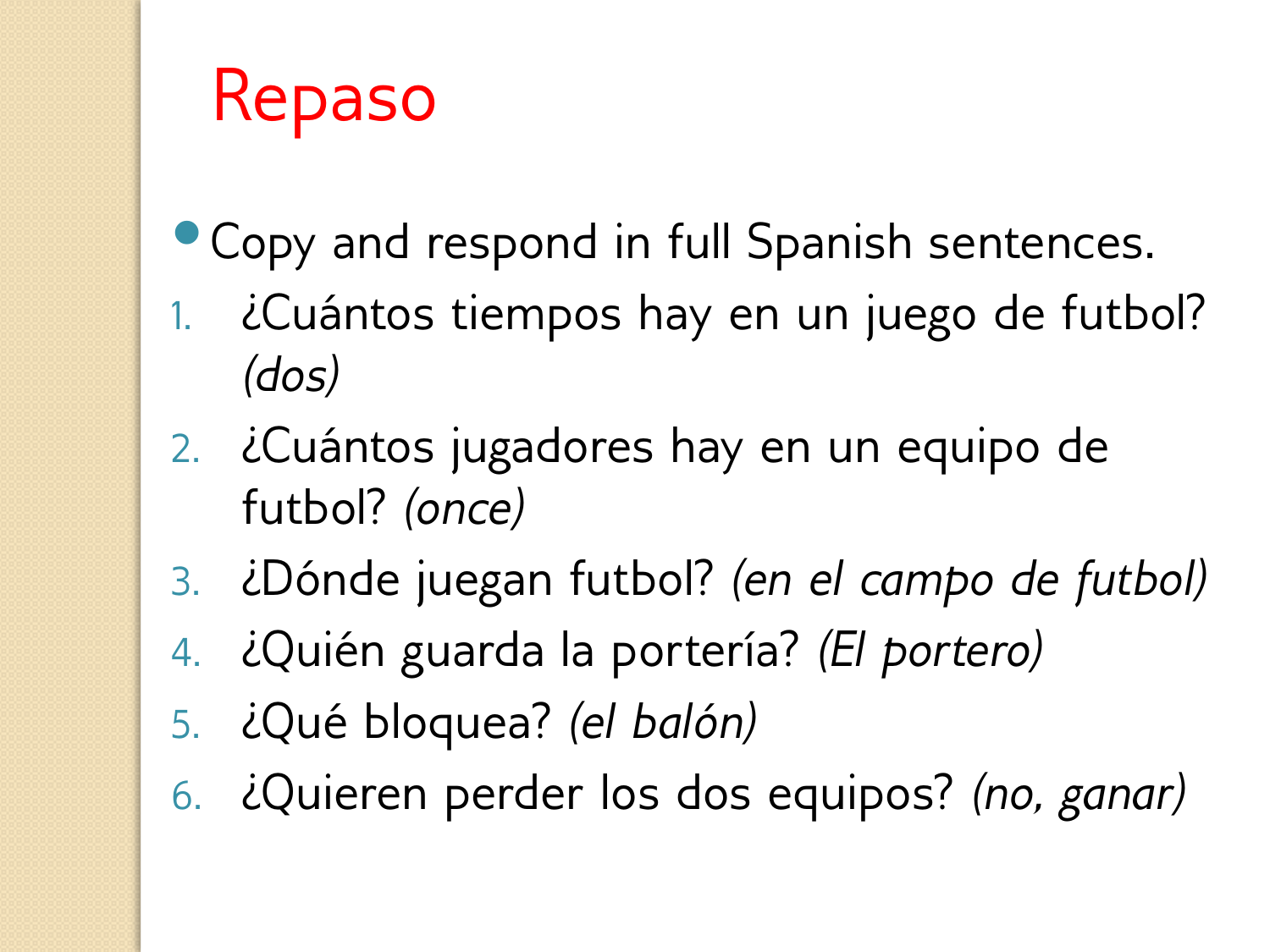

Repaso
Copy and respond in full Spanish sentences.
¿Cuántos tiempos hay en un juego de futbol? (dos)
¿Cuántos jugadores hay en un equipo de futbol? (once)
¿Dónde juegan futbol? (en el campo de futbol)
¿Quién guarda la portería? (El portero)
¿Qué bloquea? (el balón)
¿Quieren perder los dos equipos? (no, ganar)